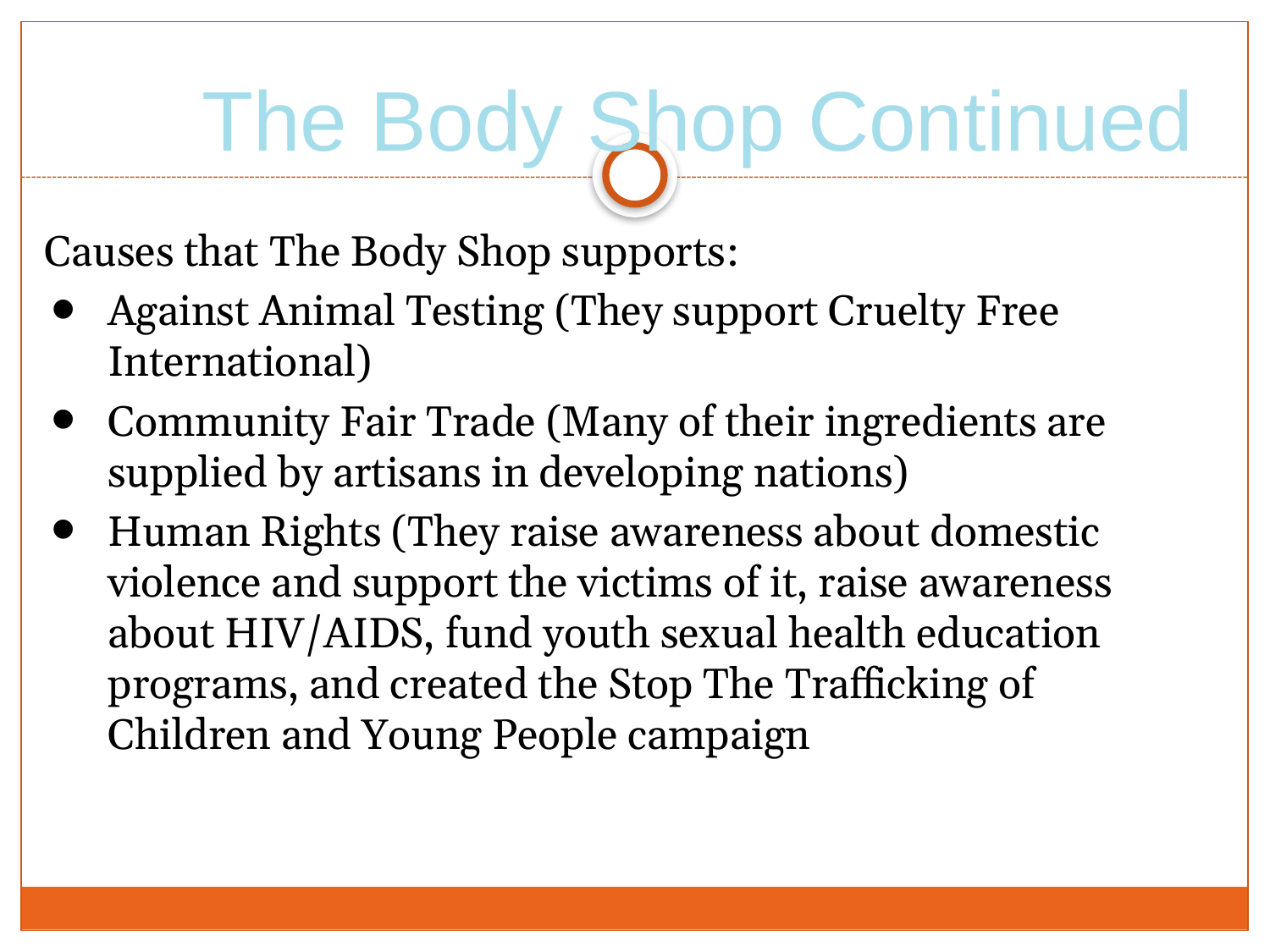

# The Body Shop Continued
Causes that The Body Shop supports:
Against Animal Testing (They support Cruelty Free International)
Community Fair Trade (Many of their ingredients are supplied by artisans in developing nations)
Human Rights (They raise awareness about domestic violence and support the victims of it, raise awareness about HIV/AIDS, fund youth sexual health education programs, and created the Stop The Trafficking of Children and Young People campaign